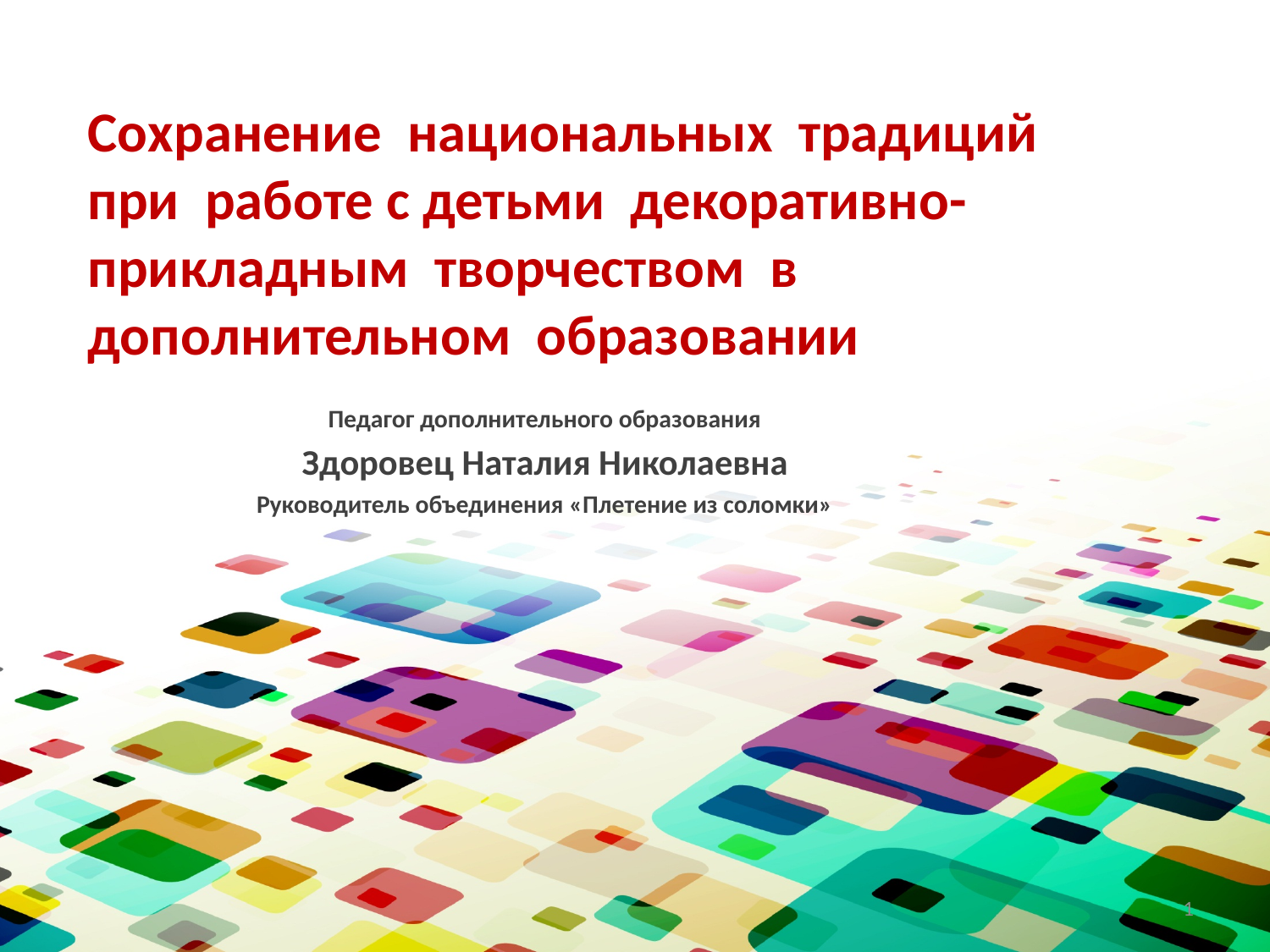

# Сохранение  национальных  традиций при  работе с детьми  декоративно-прикладным  творчеством  в дополнительном  образовании
Педагог дополнительного образования
Здоровец Наталия Николаевна
Руководитель объединения «Плетение из соломки»

1